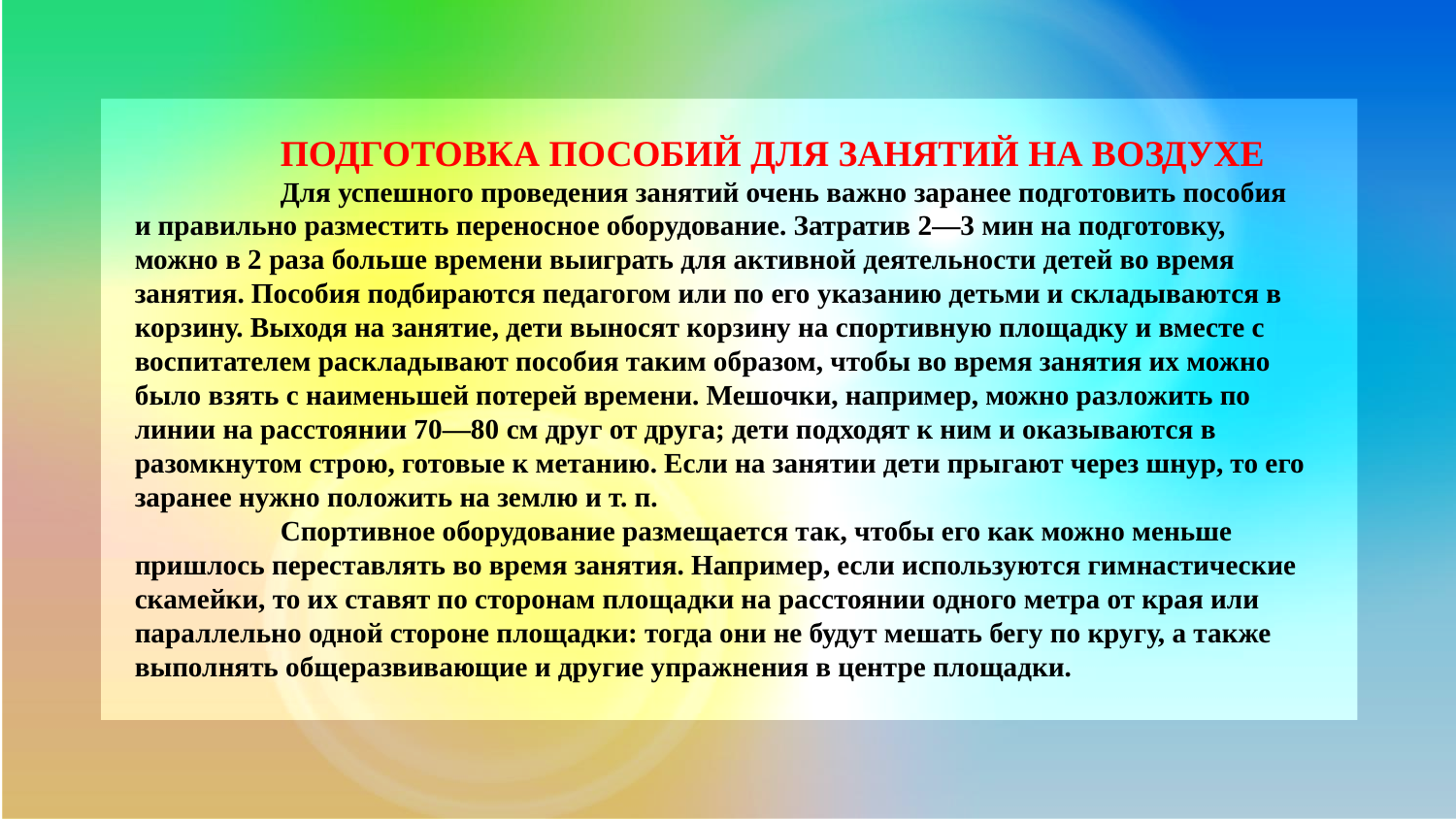

ПОДГОТОВКА ПОСОБИЙ ДЛЯ ЗАНЯТИЙ НА ВОЗДУХЕ
	Для успешного проведения занятий очень важно заранее подготовить пособия и правильно разместить переносное оборудование. Затратив 2—3 мин на подготовку, можно в 2 раза больше времени выиграть для активной деятельности детей во время занятия. Пособия подбираются педагогом или по его указанию детьми и складываются в корзину. Выходя на занятие, дети выносят корзину на спортивную площадку и вместе c воспитателем раскладывают пособия таким образом, чтобы во время занятия их можно было взять с наименьшей потерей времени. Мешочки, например, можно разложить по линии на расстоянии 70—80 см друг от друга; дети подходят к ним и оказываются в разомкнутом строю, готовые к метанию. Если на занятии дети прыгают через шнур, то его заранее нужно положить на землю и т. п.
	Спортивное оборудование размещается так, чтобы его как можно меньше пришлось переставлять во время занятия. Например, если используются гимнастические скамейки, то их ставят по сторонам площадки на расстоянии одного метра от края или параллельно одной стороне площадки: тогда они не будут мешать бегу по кругу, а также выполнять общеразвивающие и другие упражнения в центре площадки.